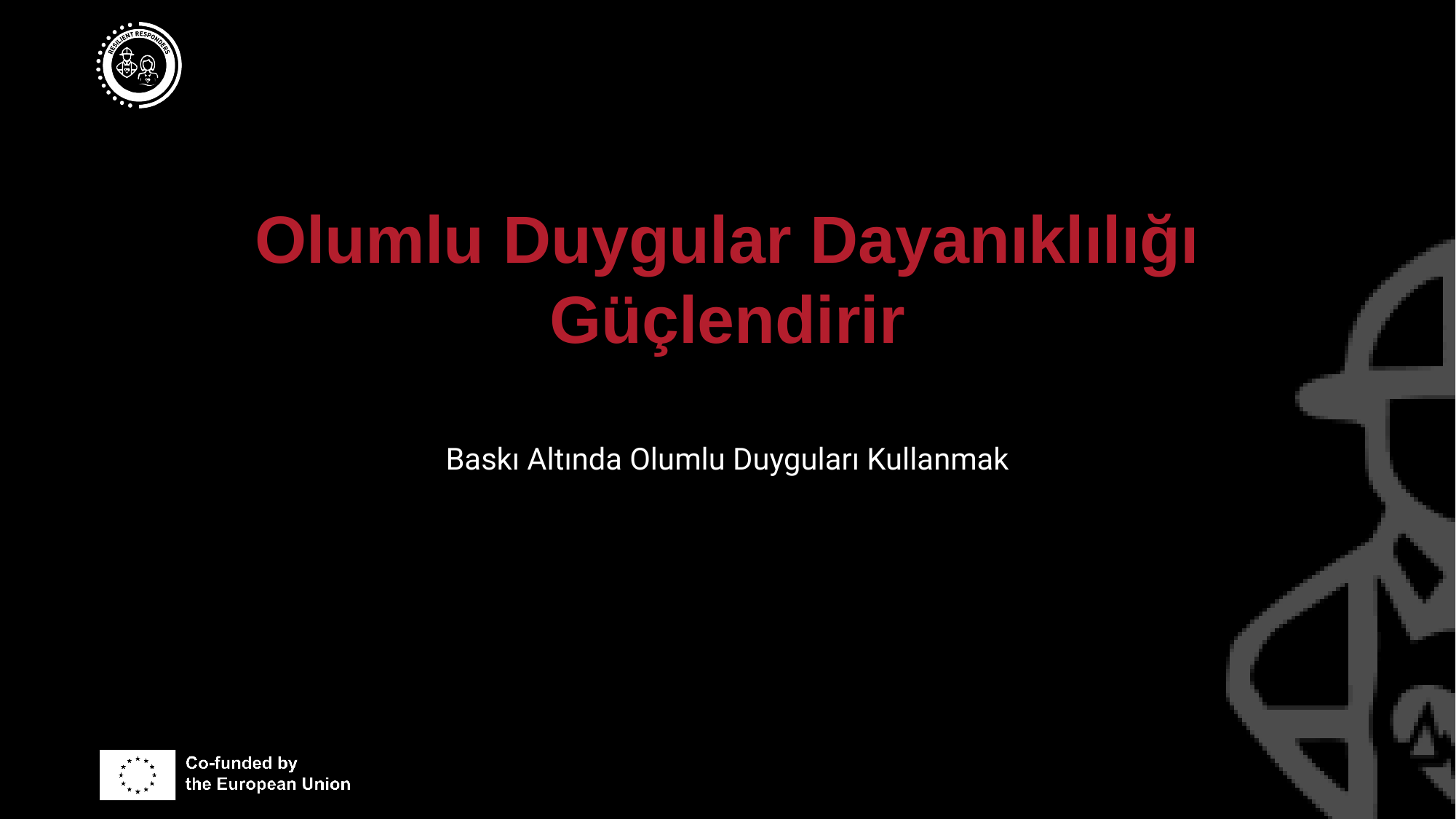

# Olumlu Duygular Dayanıklılığı Güçlendirir
Baskı Altında Olumlu Duyguları Kullanmak